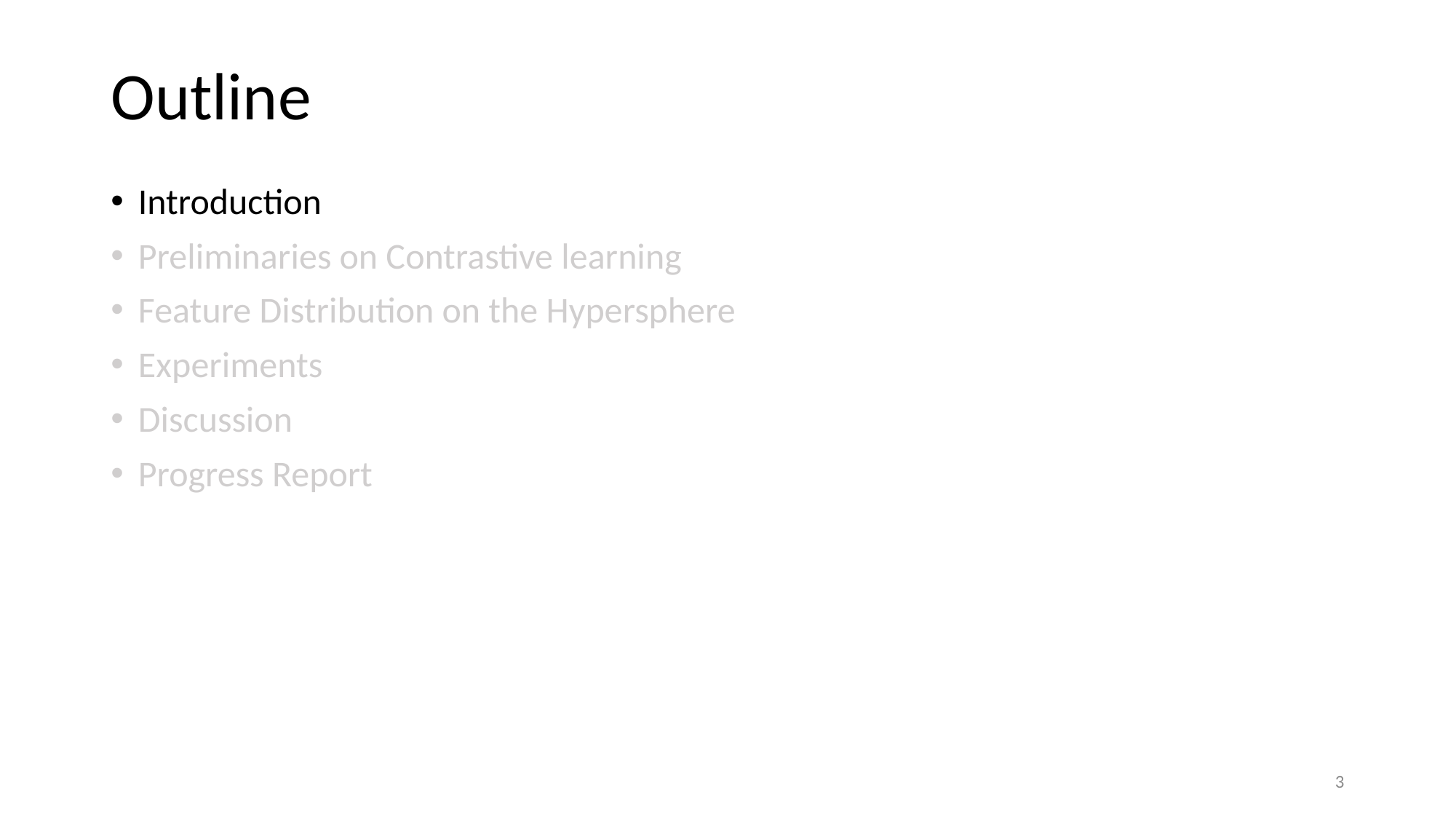

# Outline
Introduction
Preliminaries on Contrastive learning
Feature Distribution on the Hypersphere
Experiments
Discussion
Progress Report
3